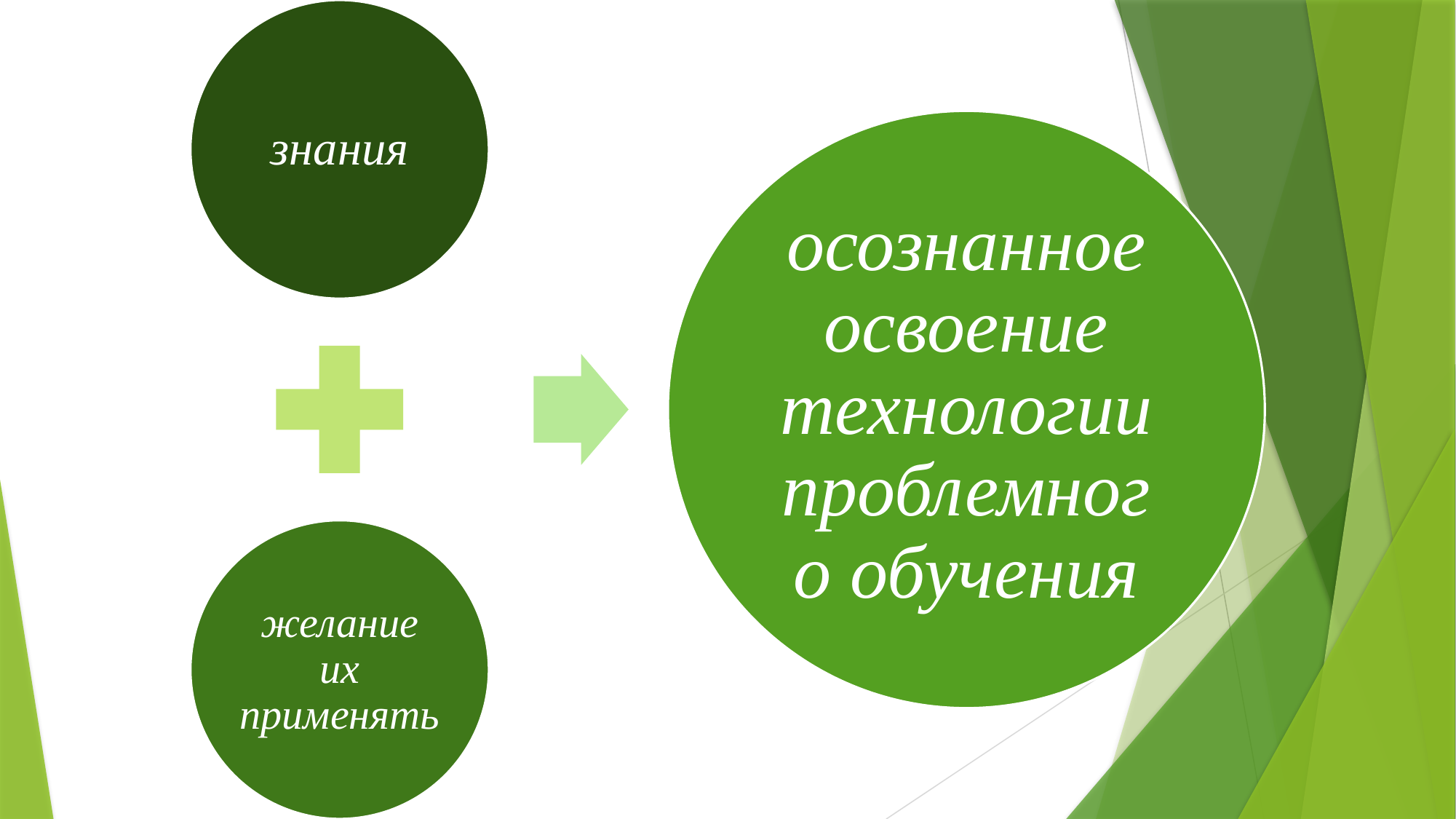

знания

желание их применять

осознанное освоение технологии проблемного обучения